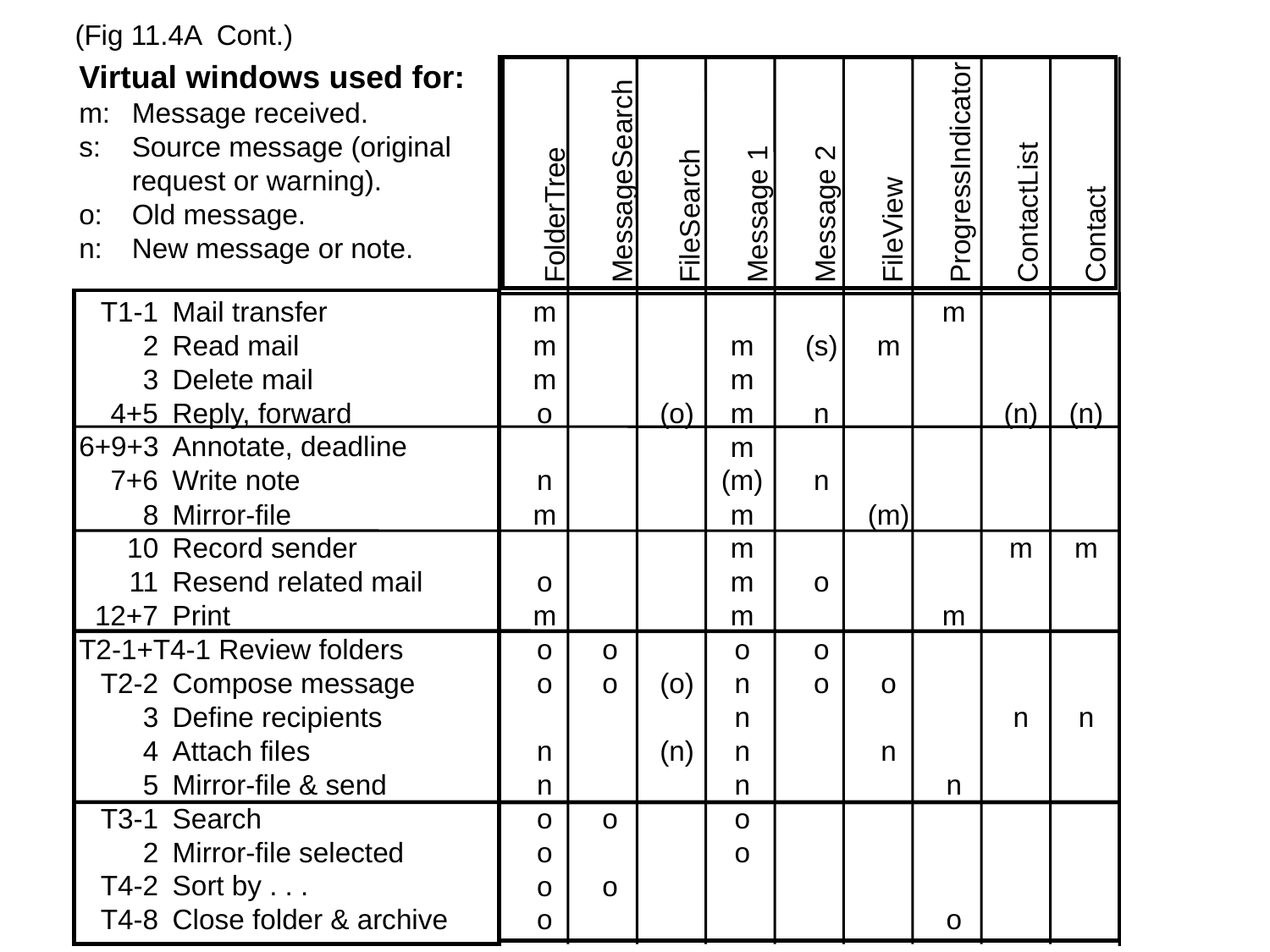

FolderTree
MessageSearch
FileSearch
Message 1
Message 2
FileView
ProgressIndicator
ContactList
Contact
(Fig 11.4A  Cont.)

Virtual windows used for:
m:	Message received.
s:	Source message (original request or warning).
o:	Old message.
n:	New message or note.

	T1-1	Mail transfer
	2	Read mail
	3	Delete mail
	4+5	Reply, forward
6+9+3	Annotate, deadline
	7+6	Write note
	8	Mirror-file
	10	Record sender
	11	Resend related mail
	12+7	Print
T2-1+T4-1 Review folders
	T2-2	Compose message
	3	Define recipients
	4	Attach files
	5	Mirror-file & send
	T3-1	Search
	2	Mirror-file selected
	T4-2	Sort by . . .
	T4-8	Close folder & archive
	m						m
	m			m	(s)	m
	m			m
	o		(o)	m	n			(n)	(n)
				m
	n			(m)	n
	m			m		(m)
				m				m	m
	o			m	o
	m			m			m
	o	o		o	o
	o	o	(o)	n	o	o
				n				n	n
	n		(n)	n		n
	n			n			n
	o	o		o
	o			o
	o	o
	o						o